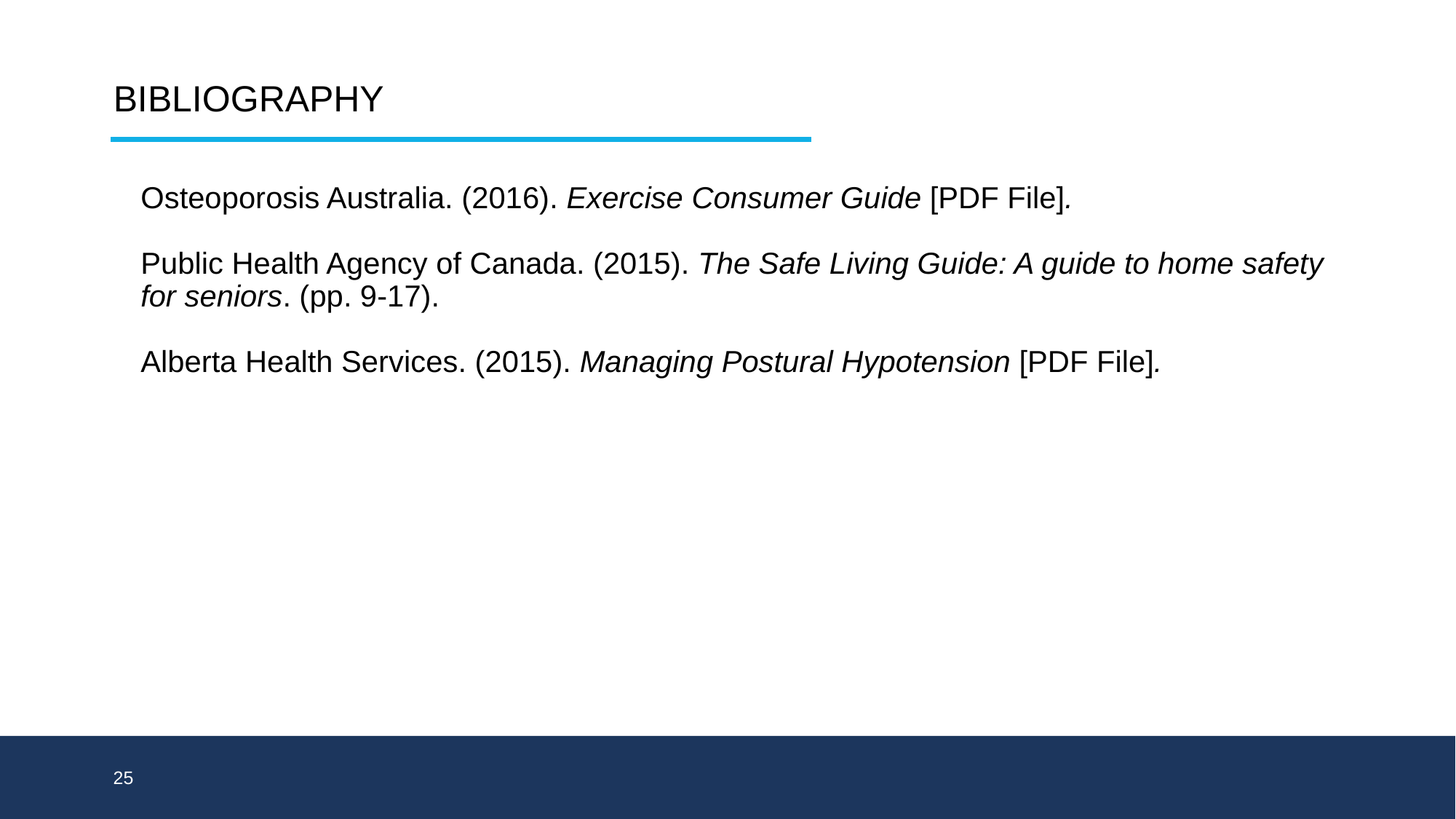

# Bibliography
Osteoporosis Australia. (2016). Exercise Consumer Guide [PDF File].

Public Health Agency of Canada. (2015). The Safe Living Guide: A guide to home safety for seniors. (pp. 9-17).

Alberta Health Services. (2015). Managing Postural Hypotension [PDF File].